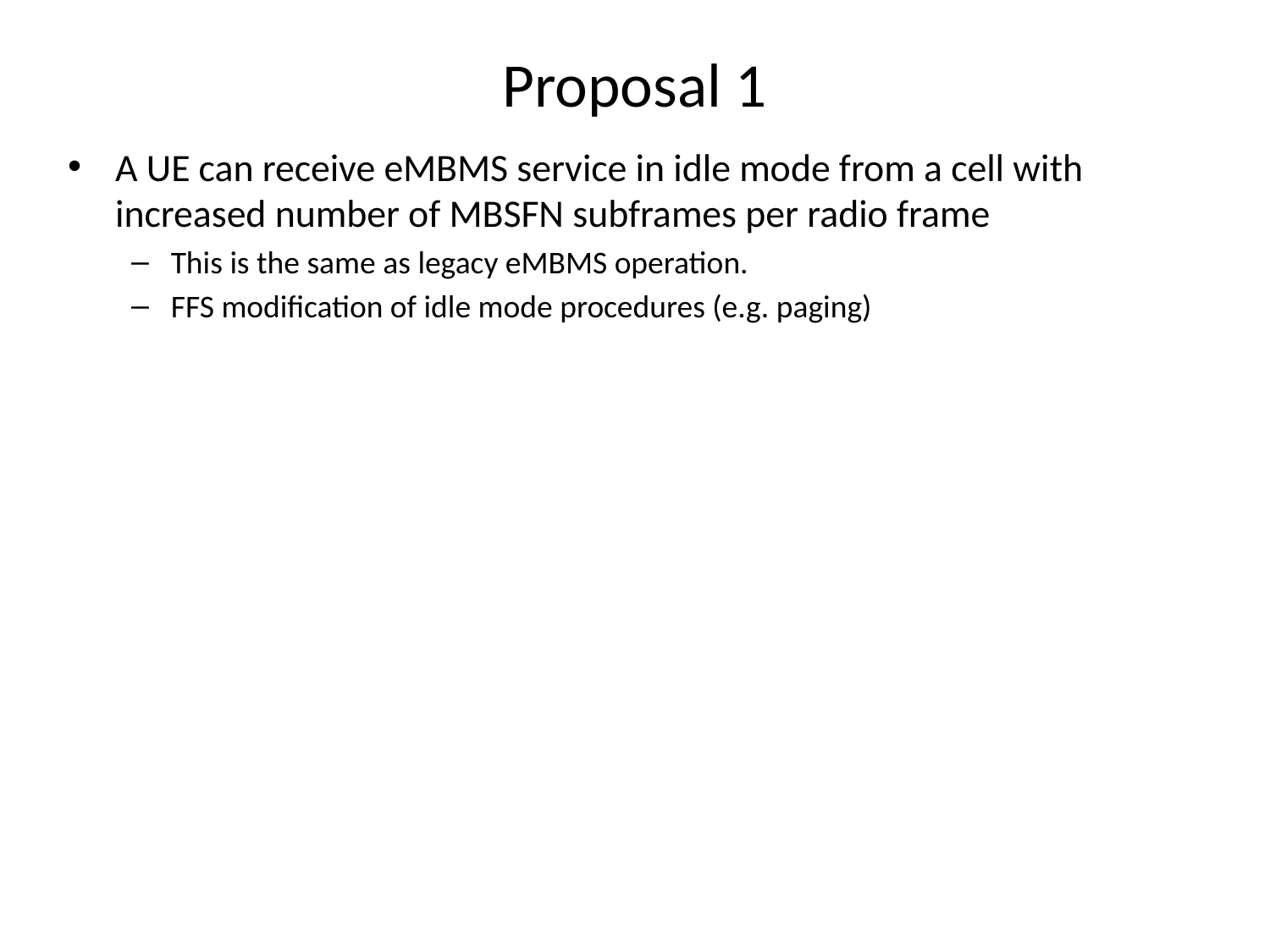

# Proposal 1
A UE can receive eMBMS service in idle mode from a cell with increased number of MBSFN subframes per radio frame
This is the same as legacy eMBMS operation.
FFS modification of idle mode procedures (e.g. paging)